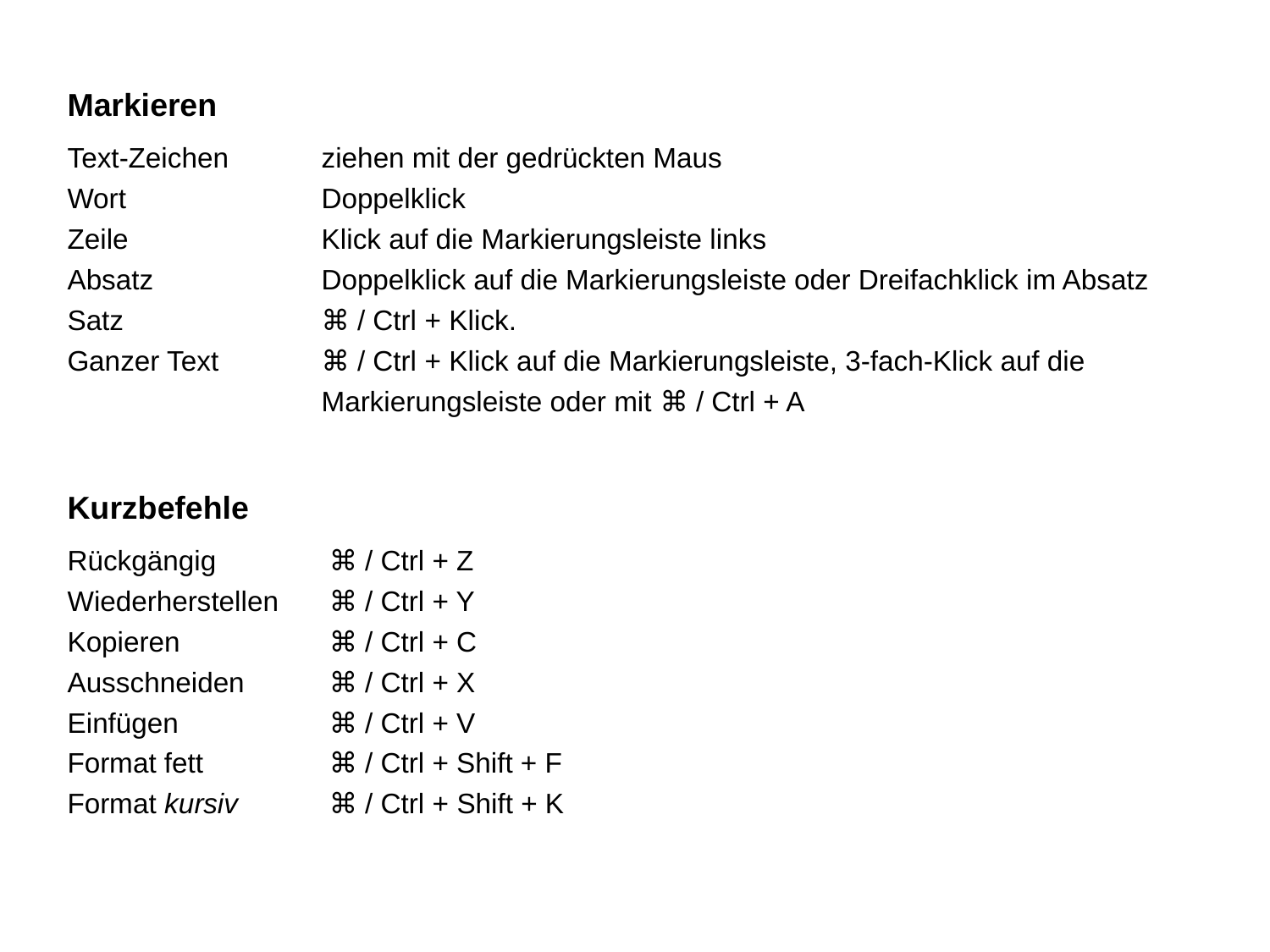

Markieren
Text-Zeichen 	ziehen mit der gedrückten Maus
Wort 		Doppelklick
Zeile 		Klick auf die Markierungsleiste links
Absatz 		Doppelklick auf die Markierungsleiste oder Dreifachklick im Absatz
Satz 		⌘ / Ctrl + Klick.
Ganzer Text 	⌘ / Ctrl + Klick auf die Markierungsleiste, 3-fach-Klick auf die 			Markierungsleiste oder mit ⌘ / Ctrl + A
Kurzbefehle
Rückgängig	 ⌘ / Ctrl + Z
Wiederherstellen	 ⌘ / Ctrl + Y
Kopieren		 ⌘ / Ctrl + C
Ausschneiden	 ⌘ / Ctrl + X
Einfügen		 ⌘ / Ctrl + V
Format fett 	 ⌘ / Ctrl + Shift + F
Format kursiv 	 ⌘ / Ctrl + Shift + K